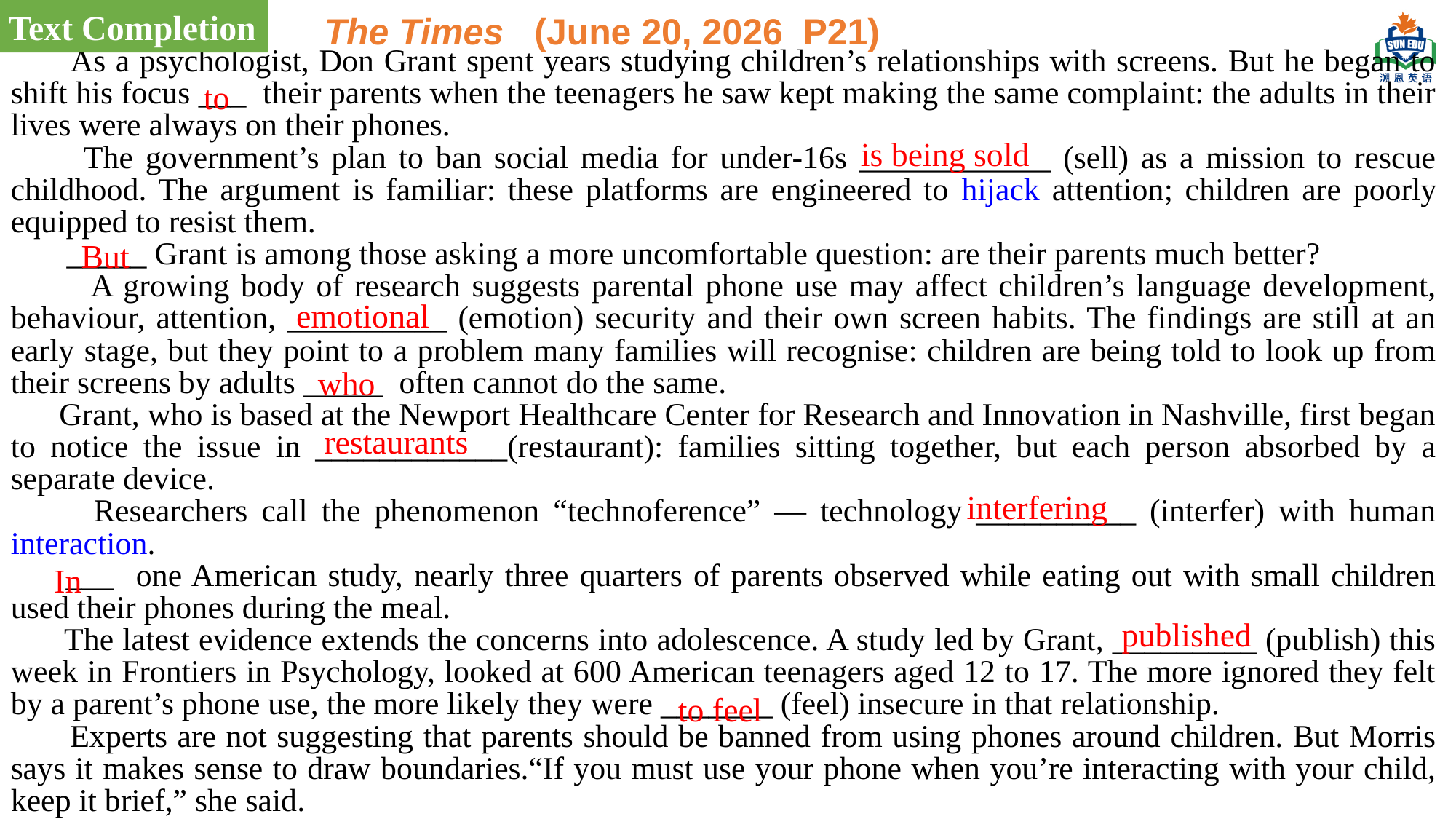

Text Completion
  The Times   (June 20, 2026  P21)
      As a psychologist, Don Grant spent years studying children’s relationships with screens. But he began to shift his focus ___  their parents when the teenagers he saw kept making the same complaint: the adults in their lives were always on their phones.
      The government’s plan to ban social media for under-16s ____________ (sell) as a mission to rescue childhood. The argument is familiar: these platforms are engineered to hijack attention; children are poorly equipped to resist them.
       _____ Grant is among those asking a more uncomfortable question: are their parents much better?
       A growing body of research suggests parental phone use may affect children’s language development, behaviour, attention, __________ (emotion) security and their own screen habits. The findings are still at an early stage, but they point to a problem many families will recognise: children are being told to look up from their screens by adults _____  often cannot do the same.
      Grant, who is based at the Newport Healthcare Center for Research and Innovation in Nashville, first began to notice the issue in ____________(restaurant): families sitting together, but each person absorbed by a separate device.
      Researchers call the phenomenon “technoference” — technology __________ (interfer) with human interaction.
     ___  one American study, nearly three quarters of parents observed while eating out with small children used their phones during the meal.
      The latest evidence extends the concerns into adolescence. A study led by Grant, _________ (publish) this week in Frontiers in Psychology, looked at 600 American teenagers aged 12 to 17. The more ignored they felt by a parent’s phone use, the more likely they were _______ (feel) insecure in that relationship.
      Experts are not suggesting that parents should be banned from using phones around children. But Morris says it makes sense to draw boundaries.“If you must use your phone when you’re interacting with your child, keep it brief,” she said.

to
is being sold
But
emotional
 who
restaurants
interfering
In
published
 to feel